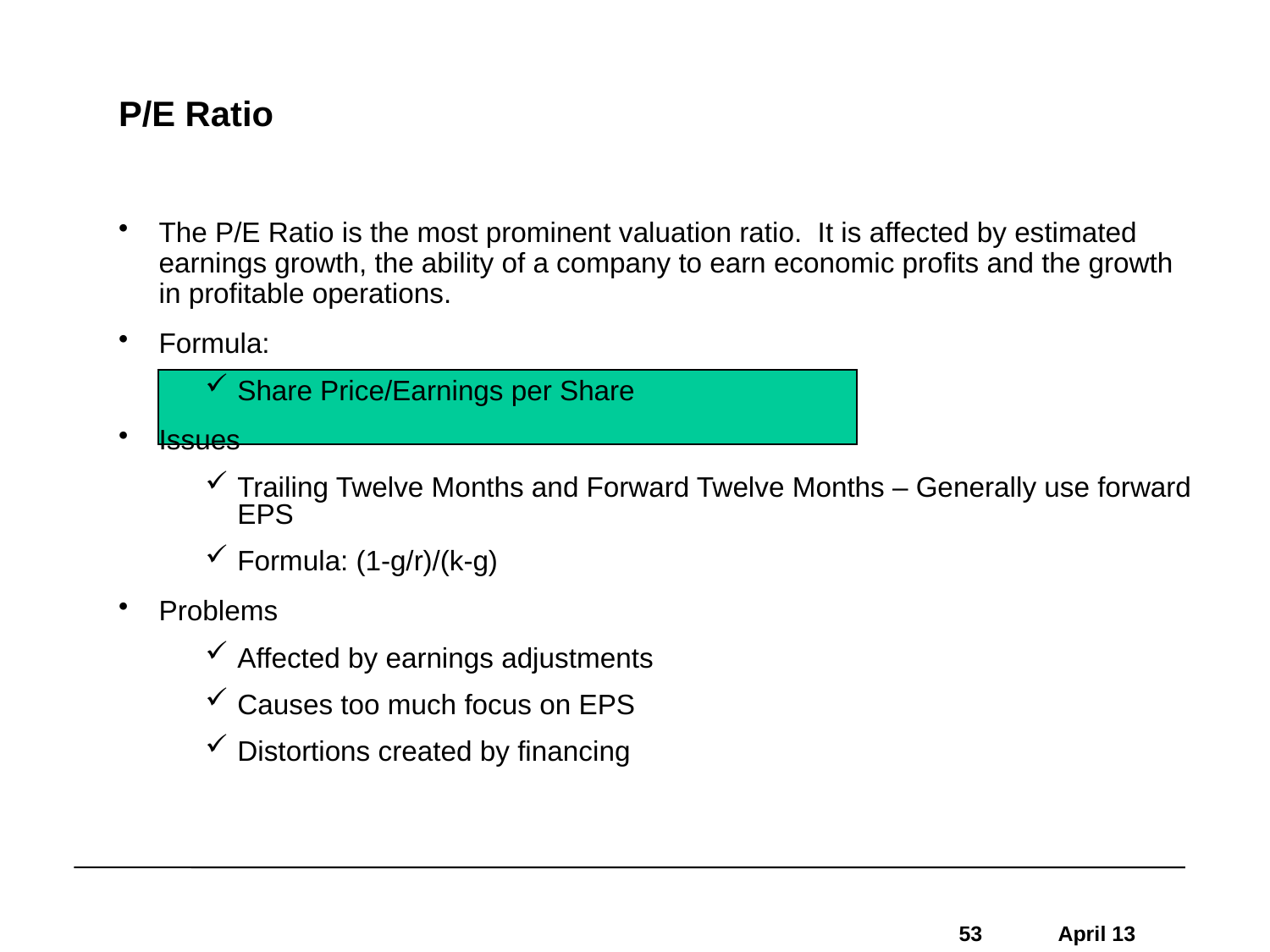

# P/E Ratio
The P/E Ratio is the most prominent valuation ratio.  It is affected by estimated earnings growth, the ability of a company to earn economic profits and the growth in profitable operations.
Formula:
Share Price/Earnings per Share
Issues
Trailing Twelve Months and Forward Twelve Months – Generally use forward EPS
Formula: (1-g/r)/(k-g)
Problems
Affected by earnings adjustments
Causes too much focus on EPS
Distortions created by financing